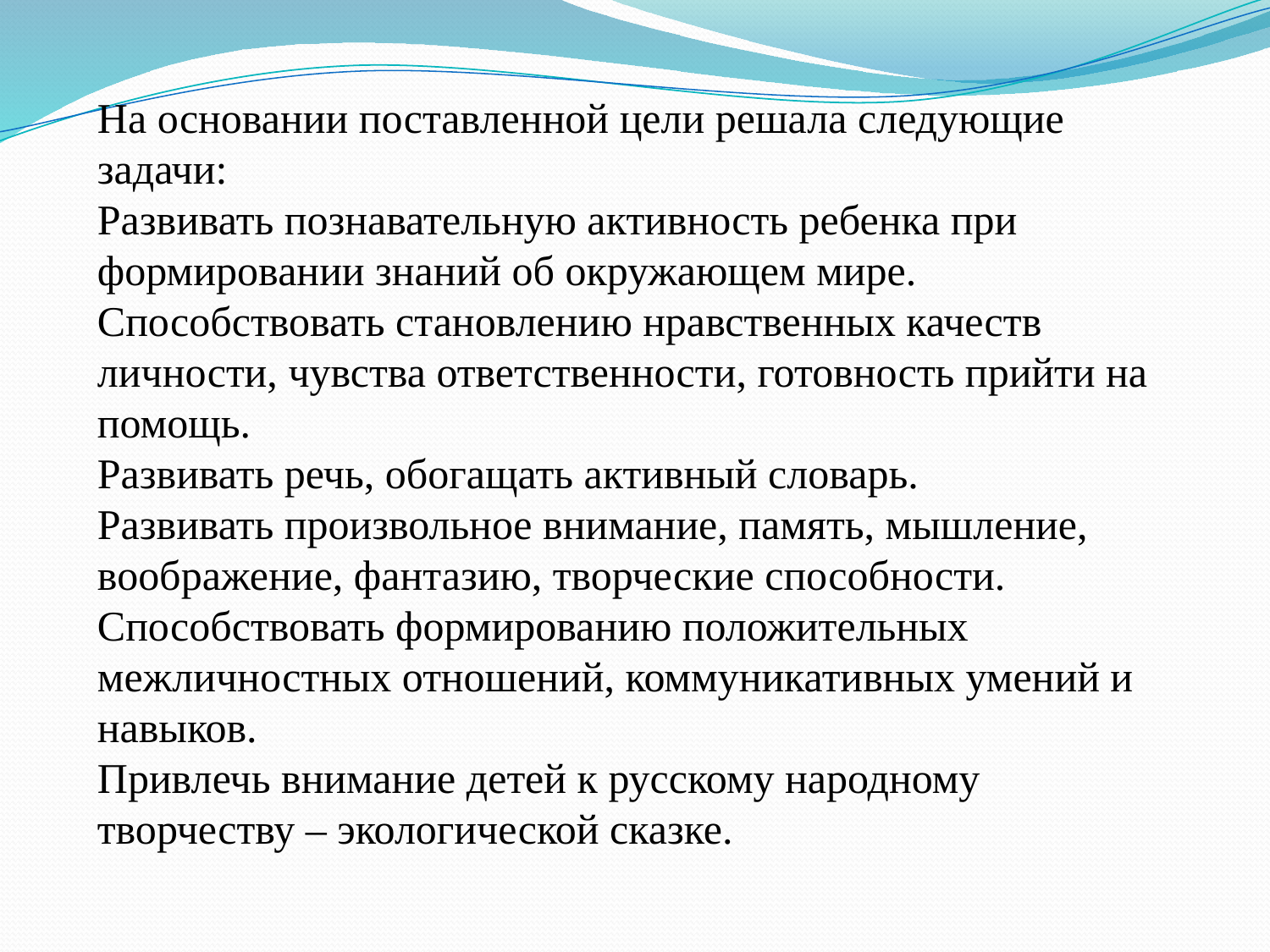

На основании поставленной цели решала следующие задачи:
Развивать познавательную активность ребенка при формировании знаний об окружающем мире.
Способствовать становлению нравственных качеств личности, чувства ответственности, готовность прийти на помощь.
Развивать речь, обогащать активный словарь.
Развивать произвольное внимание, память, мышление, воображение, фантазию, творческие способности.
Способствовать формированию положительных межличностных отношений, коммуникативных умений и навыков.
Привлечь внимание детей к русскому народному творчеству – экологической сказке.